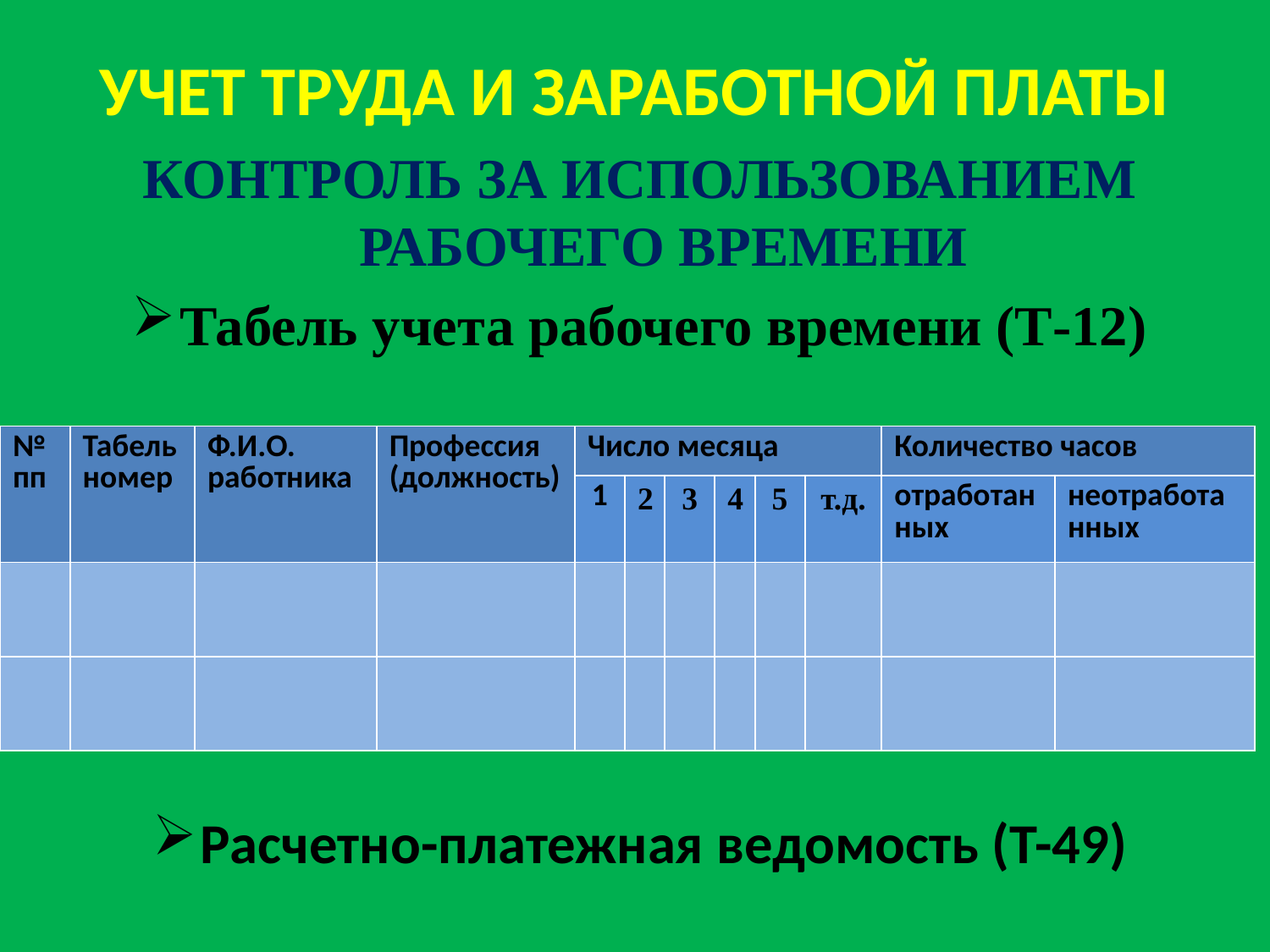

# УЧЕТ ТРУДА И ЗАРАБОТНОЙ ПЛАТЫ
КОНТРОЛЬ ЗА ИСПОЛЬЗОВАНИЕМ РАБОЧЕГО ВРЕМЕНИ
Табель учета рабочего времени (Т-12)

Расчетно-платежная ведомость (Т-49)
| № пп | Табель номер | Ф.И.О. работника | Профессия (должность) | Число месяца |  |  |  |  |  | Количество часов |  |
| --- | --- | --- | --- | --- | --- | --- | --- | --- | --- | --- | --- |
|  |  |  |  | 1 | 2 | 3 | 4 | 5 | т.д. | отработанных | неотработанных |
|  |  |  |  |  |  |  |  |  |  |  |  |
|  |  |  |  |  |  |  |  |  |  |  |  |